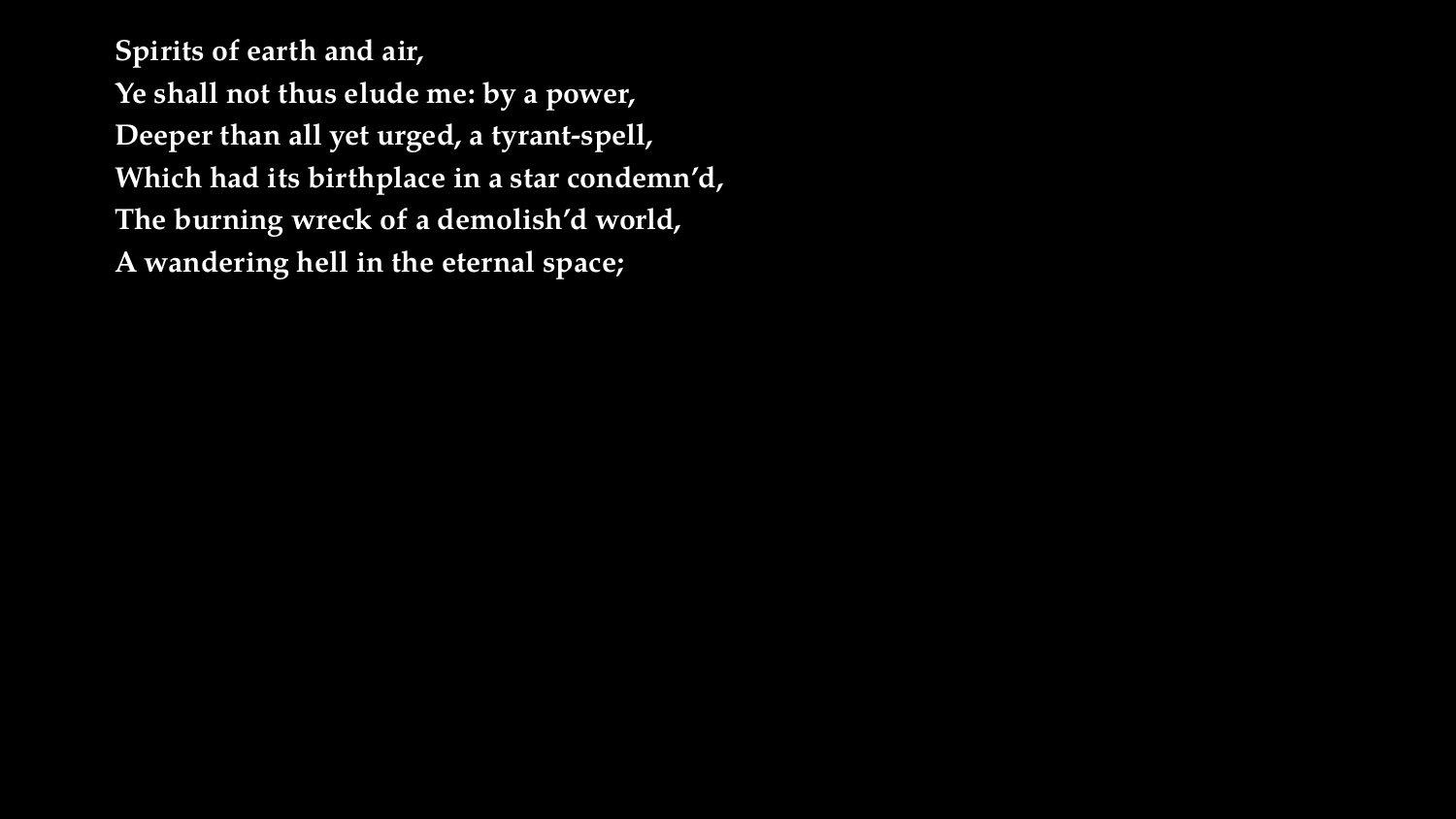

# Spirits of earth and air, Ye shall not thus elude me: by a power, Deeper than all yet urged, a tyrant-spell, Which had its birthplace in a star condemn’d, The burning wreck of a demolish’d world, A wandering hell in the eternal space;